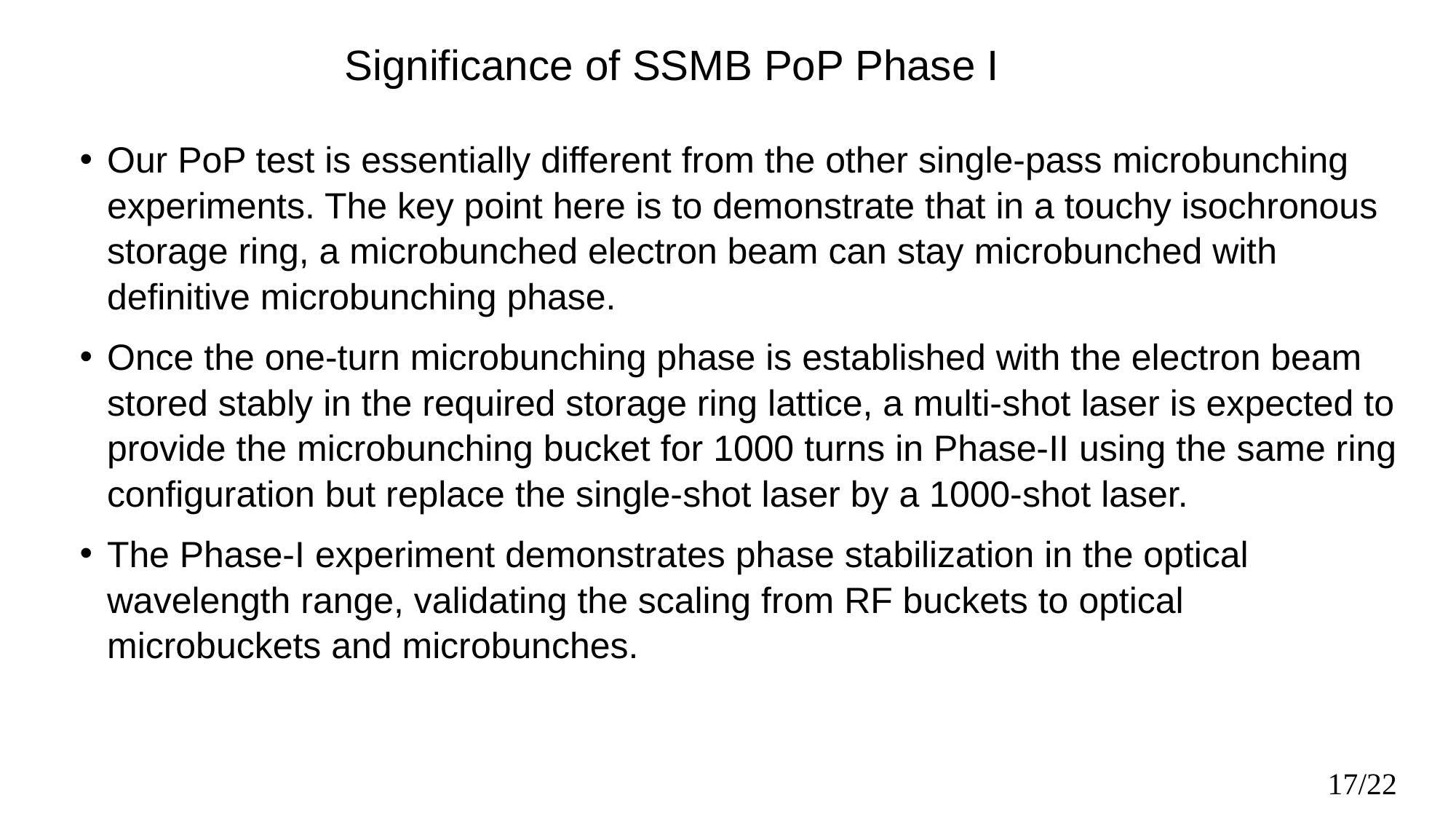

Significance of SSMB PoP Phase I
Our PoP test is essentially different from the other single-pass microbunching experiments. The key point here is to demonstrate that in a touchy isochronous storage ring, a microbunched electron beam can stay microbunched with definitive microbunching phase.
Once the one-turn microbunching phase is established with the electron beam stored stably in the required storage ring lattice, a multi-shot laser is expected to provide the microbunching bucket for 1000 turns in Phase-II using the same ring configuration but replace the single-shot laser by a 1000-shot laser.
The Phase-I experiment demonstrates phase stabilization in the optical wavelength range, validating the scaling from RF buckets to optical microbuckets and microbunches.
17/22